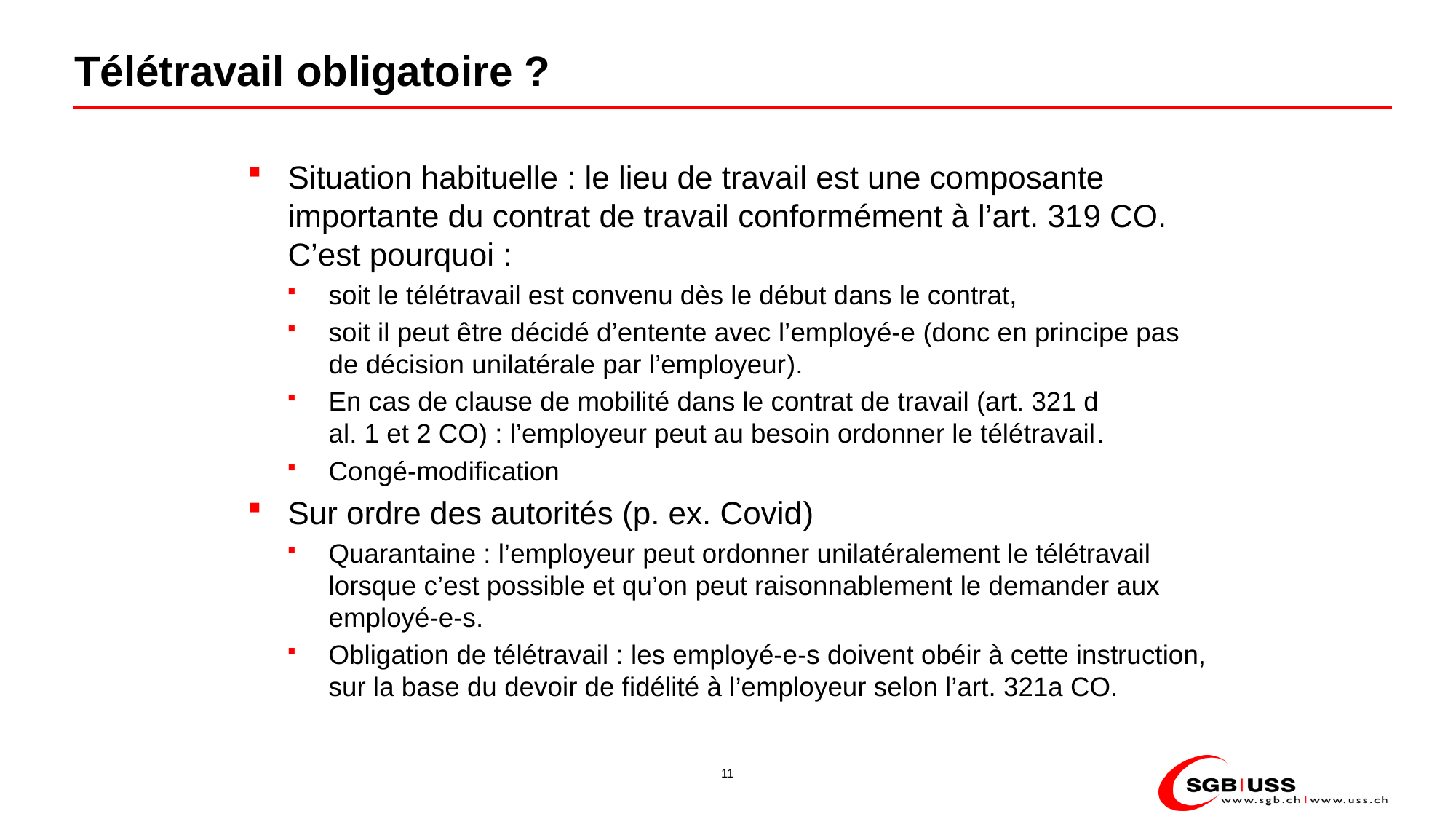

# Télétravail obligatoire ?

Situation habituelle : le lieu de travail est une composante importante du contrat de travail conformément à l’art. 319 CO. C’est pourquoi :
soit le télétravail est convenu dès le début dans le contrat,
soit il peut être décidé d’entente avec l’employé-e (donc en principe pas de décision unilatérale par l’employeur).
En cas de clause de mobilité dans le contrat de travail (art. 321 d
al. 1 et 2 CO) : l’employeur peut au besoin ordonner le télétravail.
Congé-modification
Sur ordre des autorités (p. ex. Covid)
Quarantaine : l’employeur peut ordonner unilatéralement le télétravail lorsque c’est possible et qu’on peut raisonnablement le demander aux employé-e-s.
Obligation de télétravail : les employé-e-s doivent obéir à cette instruction, sur la base du devoir de fidélité à l’employeur selon l’art. 321a CO.

11